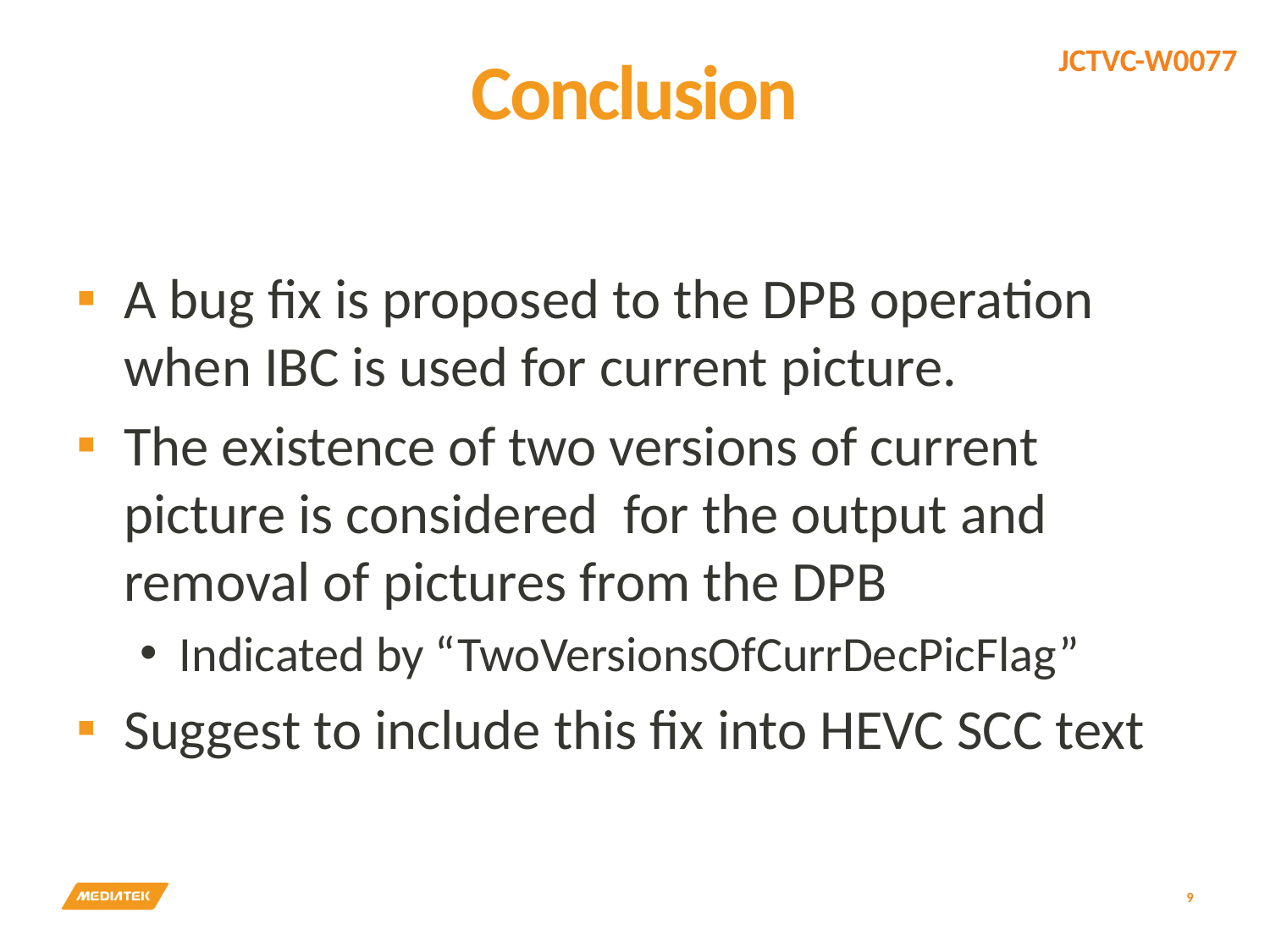

# Conclusion
A bug fix is proposed to the DPB operation when IBC is used for current picture.
The existence of two versions of current picture is considered  for the output and removal of pictures from the DPB
Indicated by “TwoVersionsOfCurrDecPicFlag”
Suggest to include this fix into HEVC SCC text
9